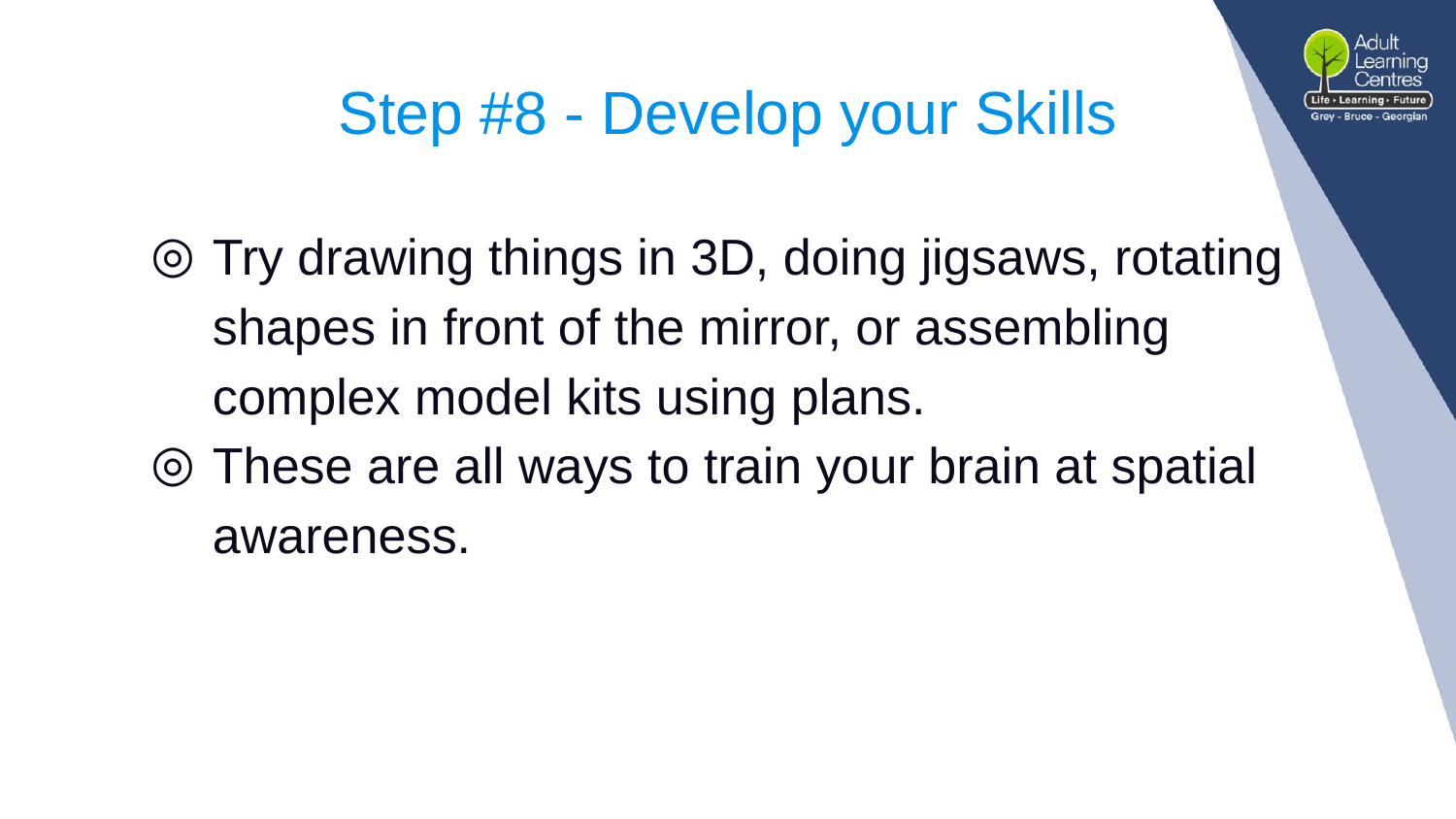

# Step #8 - Develop your Skills
Try drawing things in 3D, doing jigsaws, rotating shapes in front of the mirror, or assembling complex model kits using plans.
These are all ways to train your brain at spatial awareness.